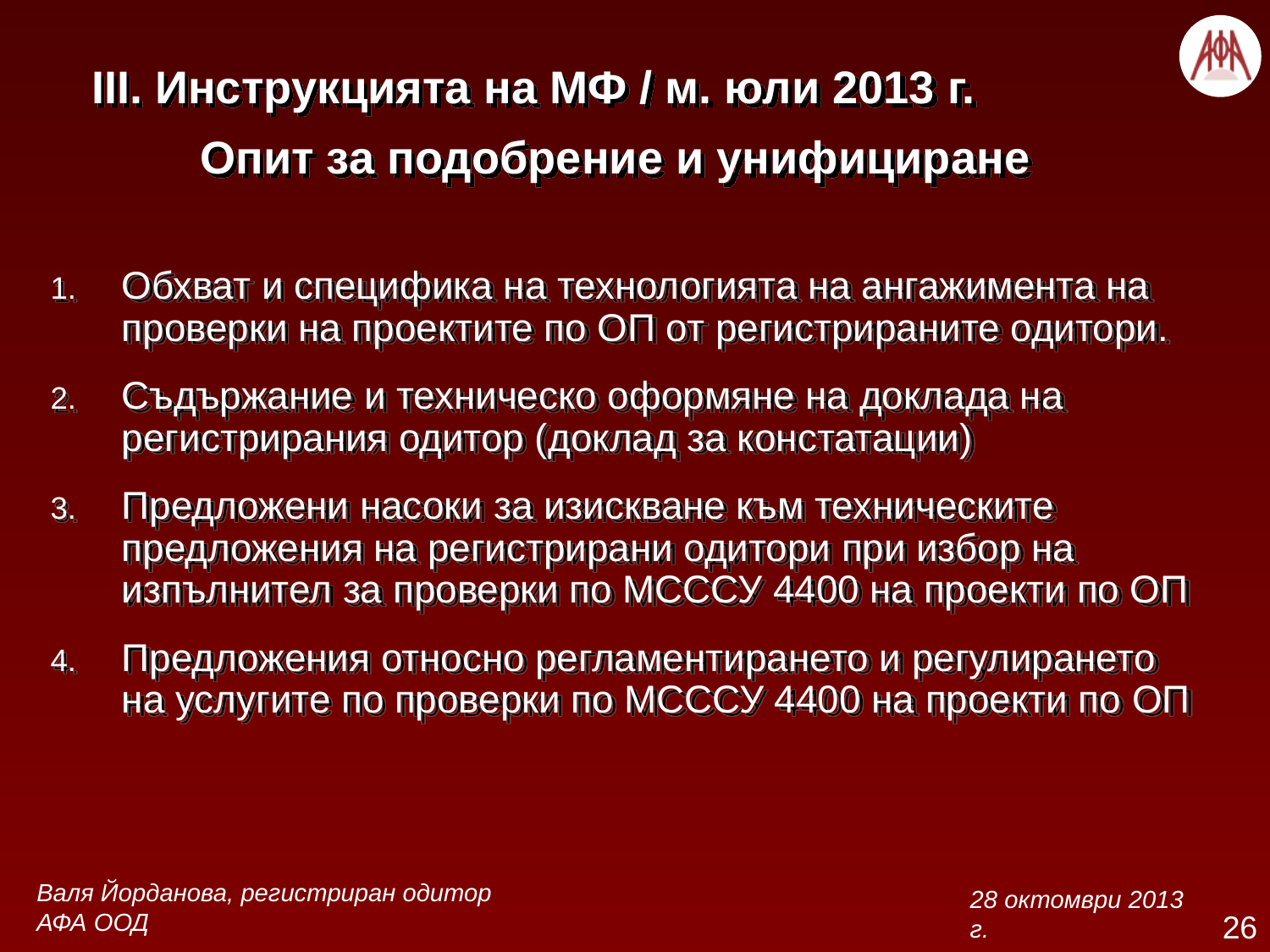

# III. Инструкцията на МФ / м. юли 2013 г.           Опит за подобрение и унифициране
Обхват и специфика на технологията на ангажимента на проверки на проектите по ОП от регистрираните одитори.
Съдържание и техническо оформяне на доклада на регистрирания одитор (доклад за констатации)
Предложени насоки за изискване към техническите предложения на регистрирани одитори при избор на изпълнител за проверки по МСССУ 4400 на проекти по ОП
Предложения относно регламентирането и регулирането на услугите по проверки по МСССУ 4400 на проекти по ОП